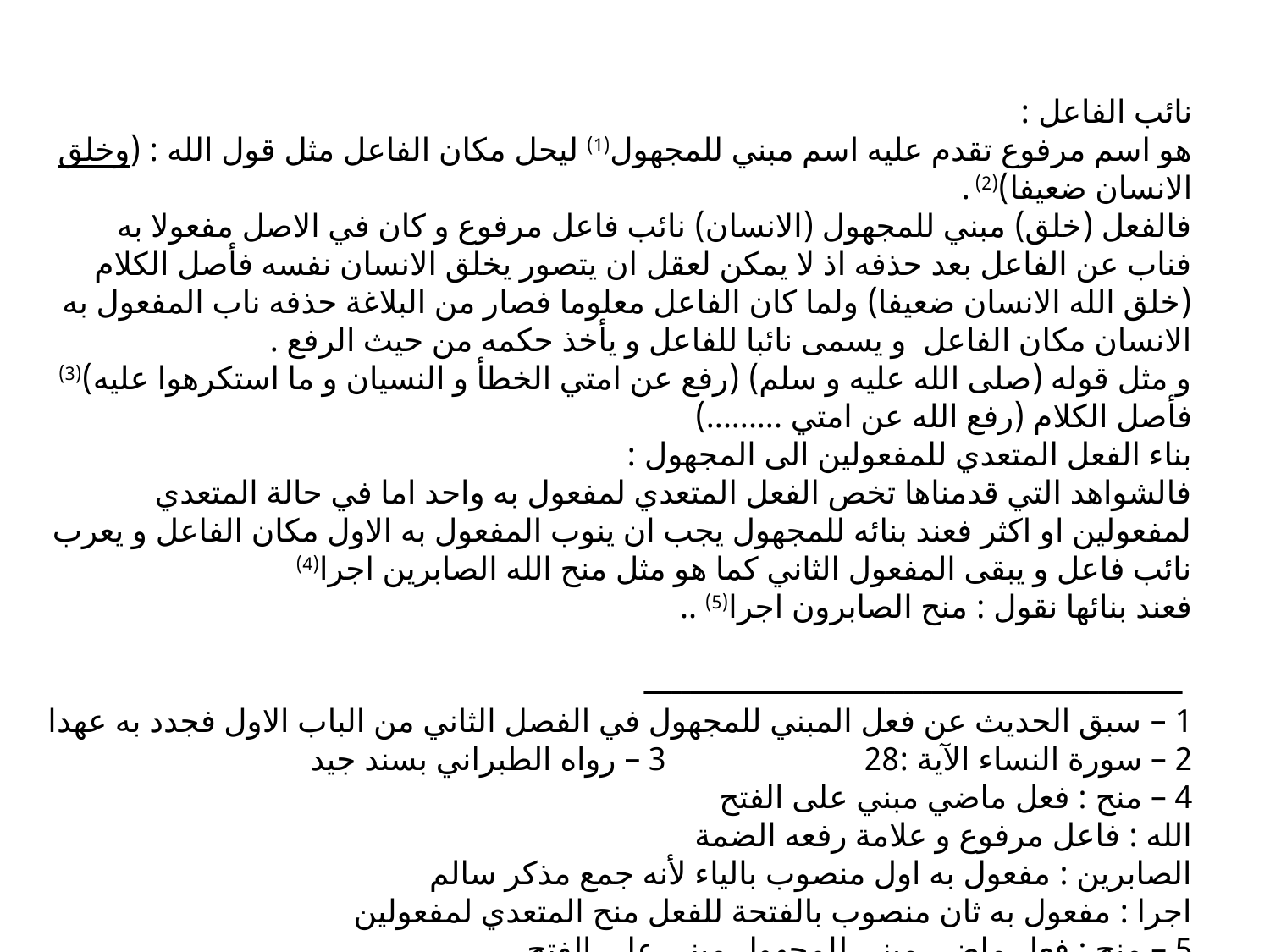

نائب الفاعل :
هو اسم مرفوع تقدم عليه اسم مبني للمجهول(1) ليحل مكان الفاعل مثل قول الله : (وخلق الانسان ضعيفا)(2) .
فالفعل (خلق) مبني للمجهول (الانسان) نائب فاعل مرفوع و كان في الاصل مفعولا به فناب عن الفاعل بعد حذفه اذ لا يمكن لعقل ان يتصور يخلق الانسان نفسه فأصل الكلام (خلق الله الانسان ضعيفا) ولما كان الفاعل معلوما فصار من البلاغة حذفه ناب المفعول به الانسان مكان الفاعل  و يسمى نائبا للفاعل و يأخذ حكمه من حيث الرفع .
و مثل قوله (صلى الله عليه و سلم) (رفع عن امتي الخطأ و النسيان و ما استكرهوا عليه)(3) فأصل الكلام (رفع الله عن امتي .........)
بناء الفعل المتعدي للمفعولين الى المجهول :
فالشواهد التي قدمناها تخص الفعل المتعدي لمفعول به واحد اما في حالة المتعدي لمفعولين او اكثر فعند بنائه للمجهول يجب ان ينوب المفعول به الاول مكان الفاعل و يعرب نائب فاعل و يبقى المفعول الثاني كما هو مثل منح الله الصابرين اجرا(4)
فعند بنائها نقول : منح الصابرون اجرا(5) ..

 ــــــــــــــــــــــــــــــــــــــــــــــــــــــــــ
1 – سبق الحديث عن فعل المبني للمجهول في الفصل الثاني من الباب الاول فجدد به عهدا
2 – سورة النساء الآية :28                        3 – رواه الطبراني بسند جيد
4 – منح : فعل ماضي مبني على الفتح
الله : فاعل مرفوع و علامة رفعه الضمة
الصابرين : مفعول به اول منصوب بالياء لأنه جمع مذكر سالم
اجرا : مفعول به ثان منصوب بالفتحة للفعل منح المتعدي لمفعولين
5 – منح : فعل ماضي مبني للمجهول مبني على الفتح .